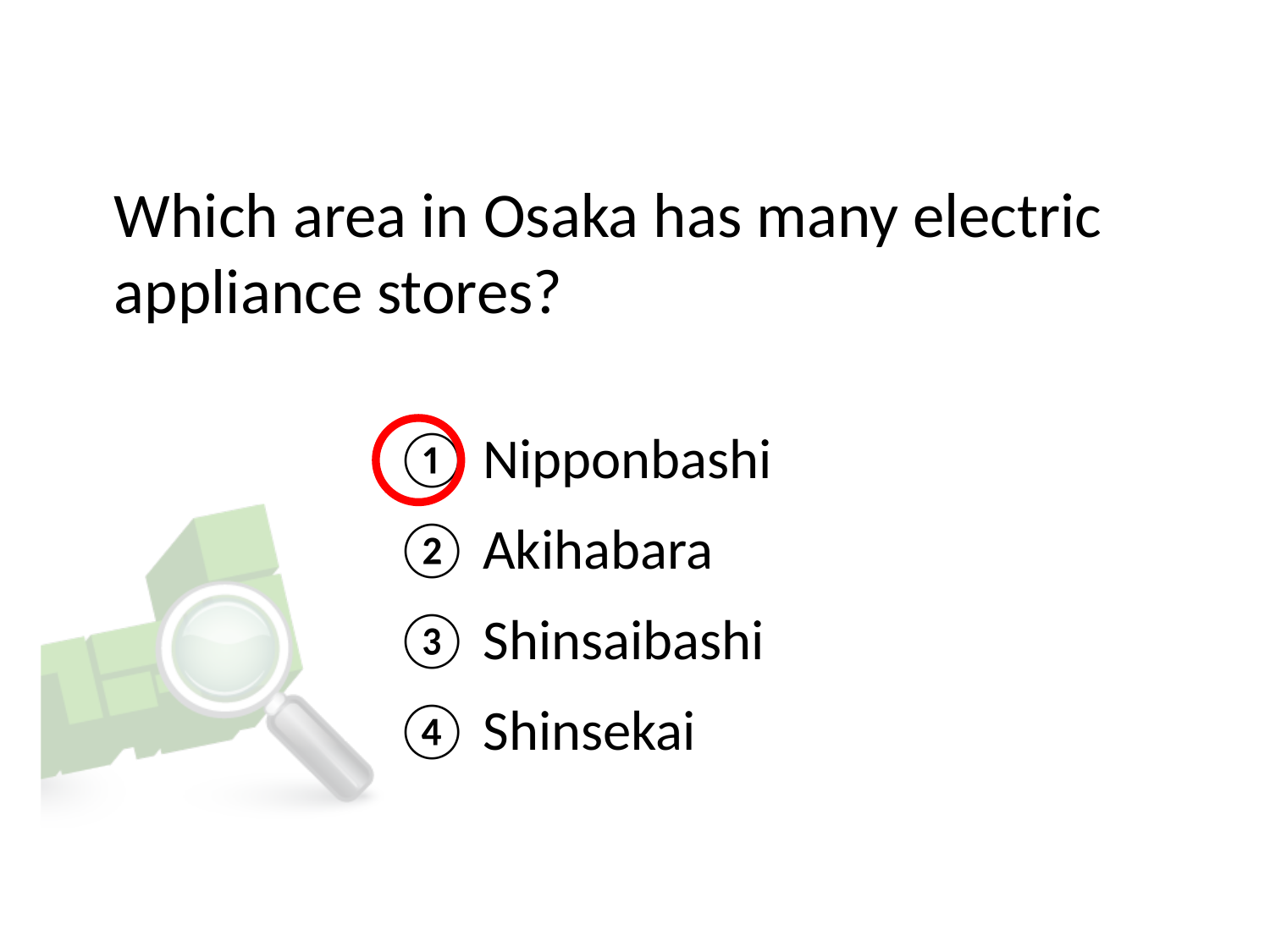

# Which area in Osaka has many electric appliance stores?
① Nipponbashi
② Akihabara
③ Shinsaibashi
④ Shinsekai